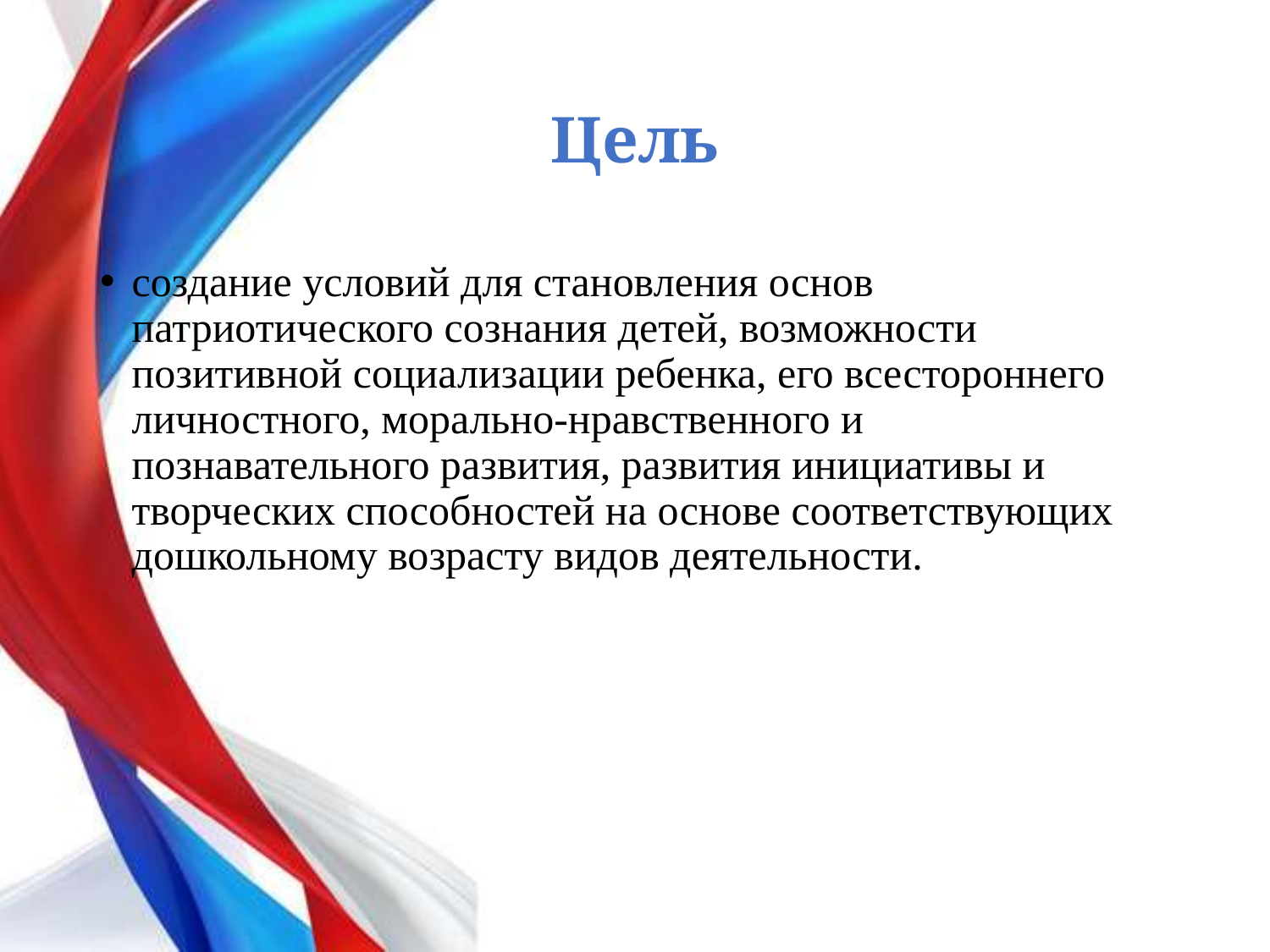

# Цель
создание условий для становления основ патриотического сознания детей, возможности позитивной социализации ребенка, его всестороннего личностного, морально-нравственного и познавательного развития, развития инициативы и творческих способностей на основе соответствующих дошкольному возрасту видов деятельности.